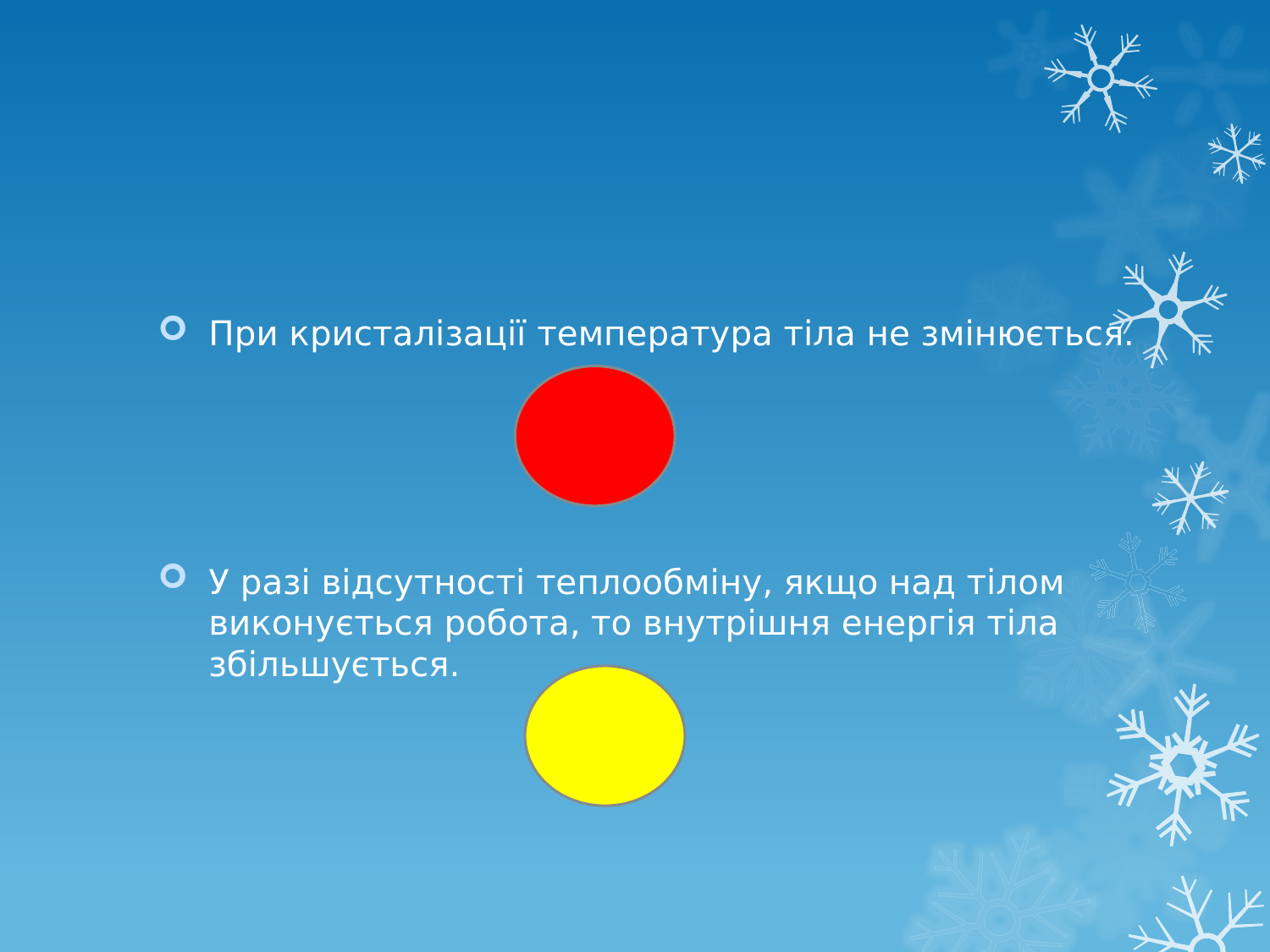

При кристалізації температура тіла не змінюється.

У разі відсутності теплообміну, якщо над тілом виконується робота, то внутрішня енергія тіла збільшується.